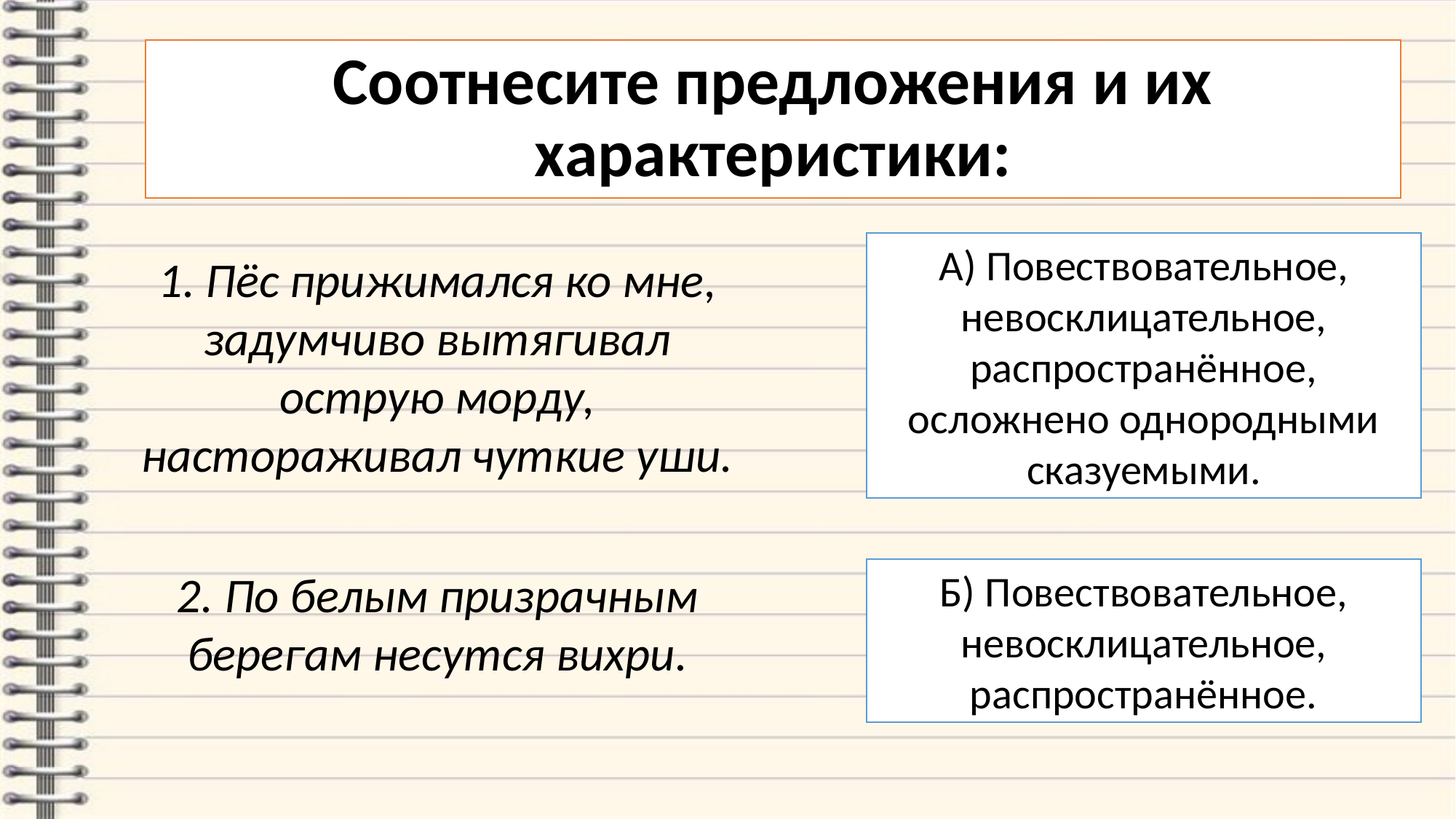

# Соотнесите предложения и их характеристики:
А) Повествовательное, невосклицательное, распространённое, осложнено однородными сказуемыми.
1. Пёс прижимался ко мне, задумчиво вытягивал острую морду, настораживал чуткие уши.
2. По белым призрачным берегам несутся вихри.
Б) Повествовательное, невосклицательное, распространённое.